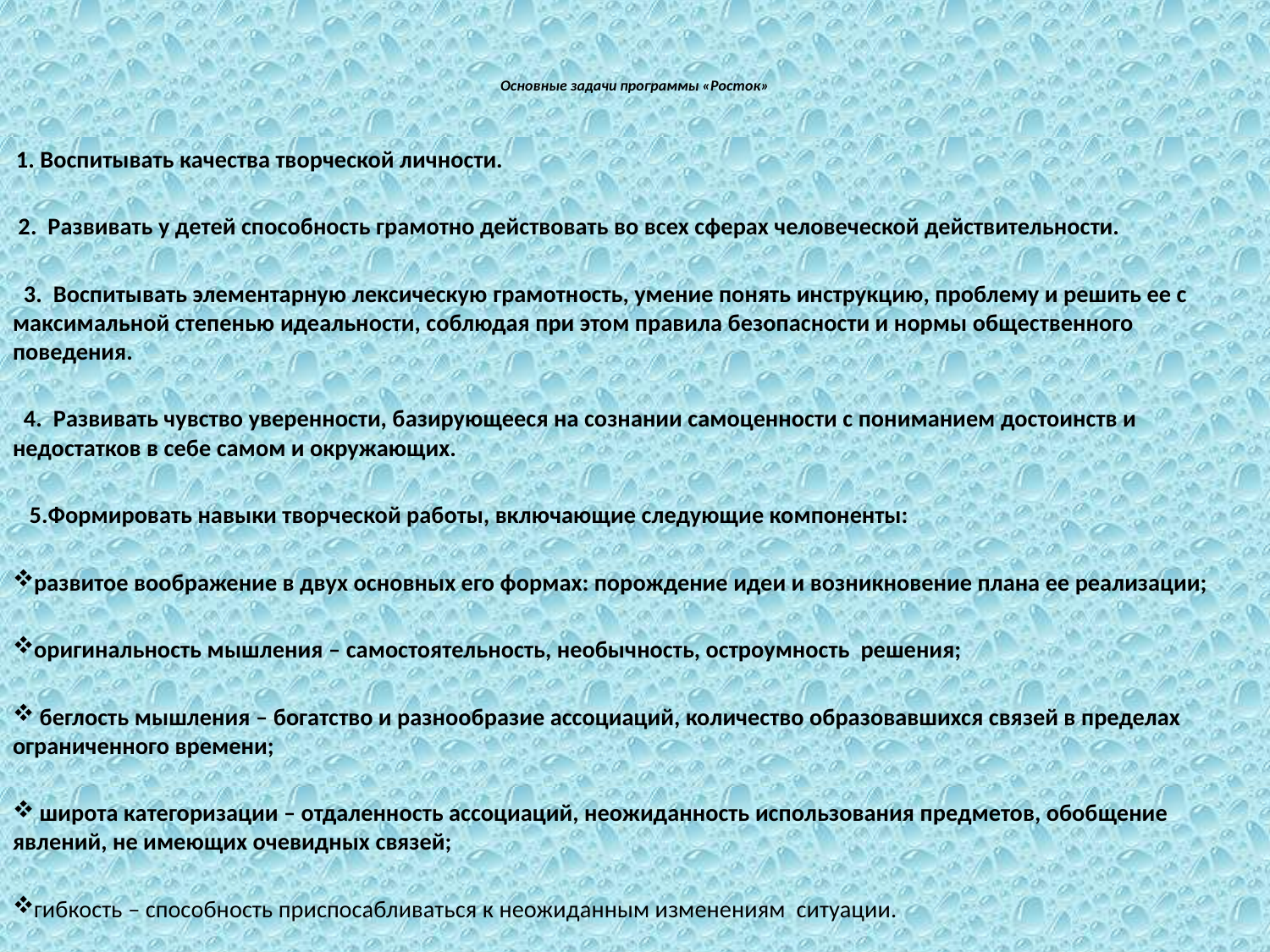

# Основные задачи программы «Росток»
 1. Воспитывать качества творческой личности.

 2.  Развивать у детей способность грамотно действовать во всех сферах человеческой действительности.

  3.  Воспитывать элементарную лексическую грамотность, умение понять инструкцию, проблему и решить ее с максимальной степенью идеальности, соблюдая при этом правила безопасности и нормы общественного поведения.

  4.  Развивать чувство уверенности, базирующееся на сознании самоценности с пониманием достоинств и недостатков в себе самом и окружающих.

   5.Формировать навыки творческой работы, включающие следующие компоненты:

   развитое воображение в двух основных его формах: порождение идеи и возникновение плана ее реализации;

   оригинальность мышления – самостоятельность, необычность, остроумность  решения;

    беглость мышления – богатство и разнообразие ассоциаций, количество образовавшихся связей в пределах ограниченного времени;

    широта категоризации – отдаленность ассоциаций, неожиданность использования предметов, обобщение явлений, не имеющих очевидных связей;

   гибкость – способность приспосабливаться к неожиданным изменениям  ситуации.